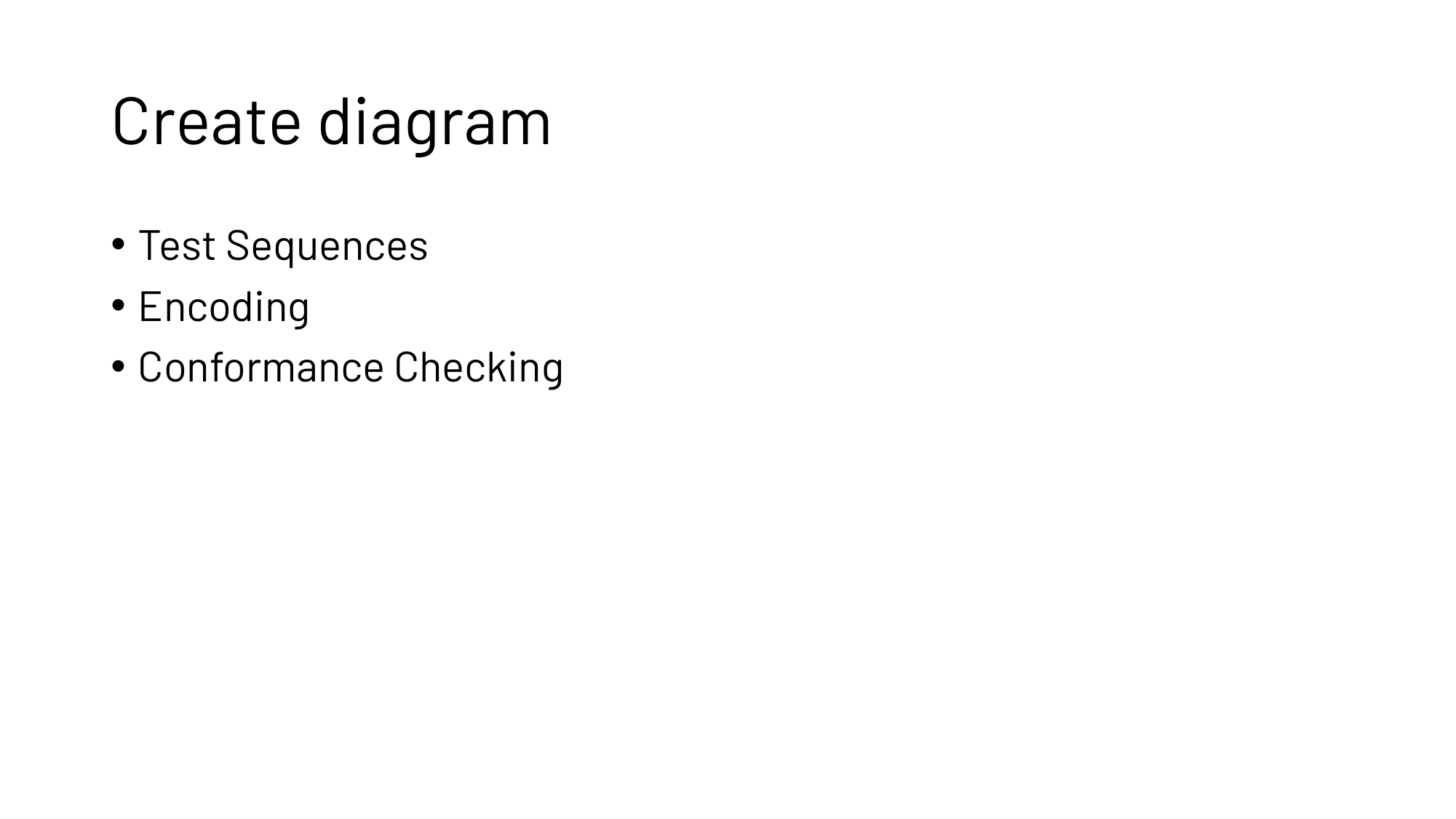

# Create diagram
Test Sequences
Encoding
Conformance Checking